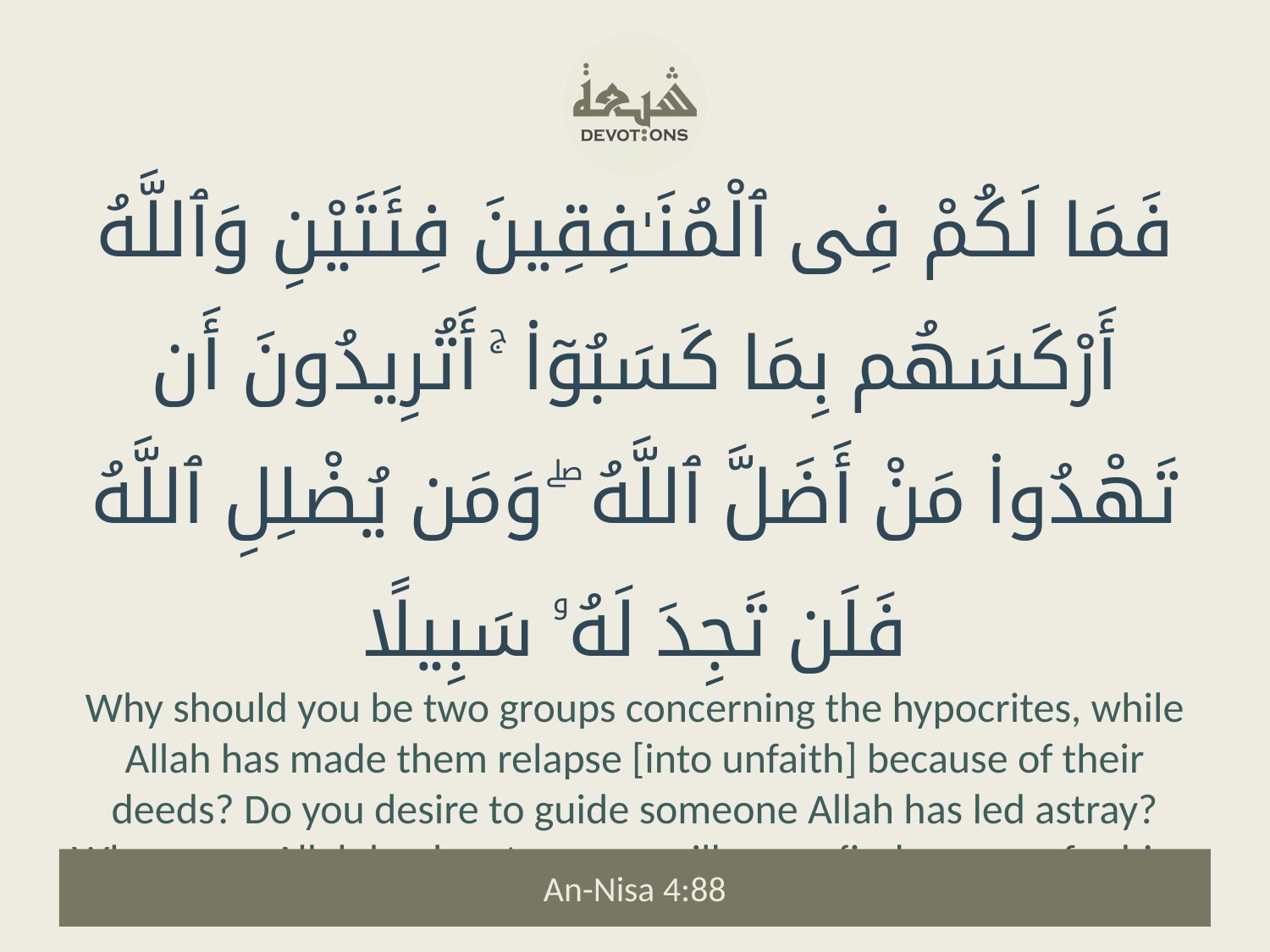

فَمَا لَكُمْ فِى ٱلْمُنَـٰفِقِينَ فِئَتَيْنِ وَٱللَّهُ أَرْكَسَهُم بِمَا كَسَبُوٓا۟ ۚ أَتُرِيدُونَ أَن تَهْدُوا۟ مَنْ أَضَلَّ ٱللَّهُ ۖ وَمَن يُضْلِلِ ٱللَّهُ فَلَن تَجِدَ لَهُۥ سَبِيلًا
Why should you be two groups concerning the hypocrites, while Allah has made them relapse [into unfaith] because of their deeds? Do you desire to guide someone Allah has led astray? Whomever Allah leads astray, you will never find any way for him.
An-Nisa 4:88